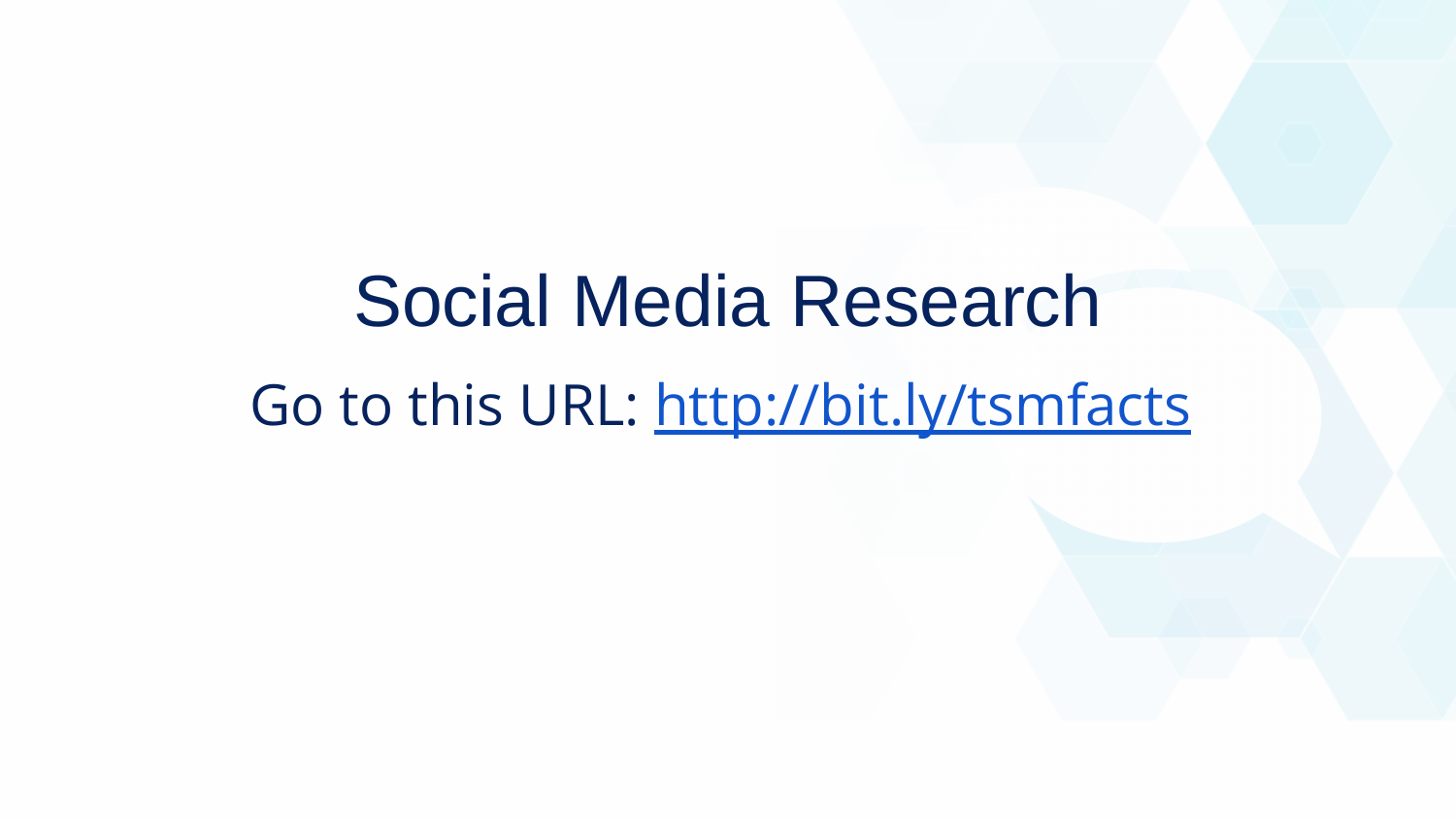

Social Media Research
Go to this URL: http://bit.ly/tsmfacts